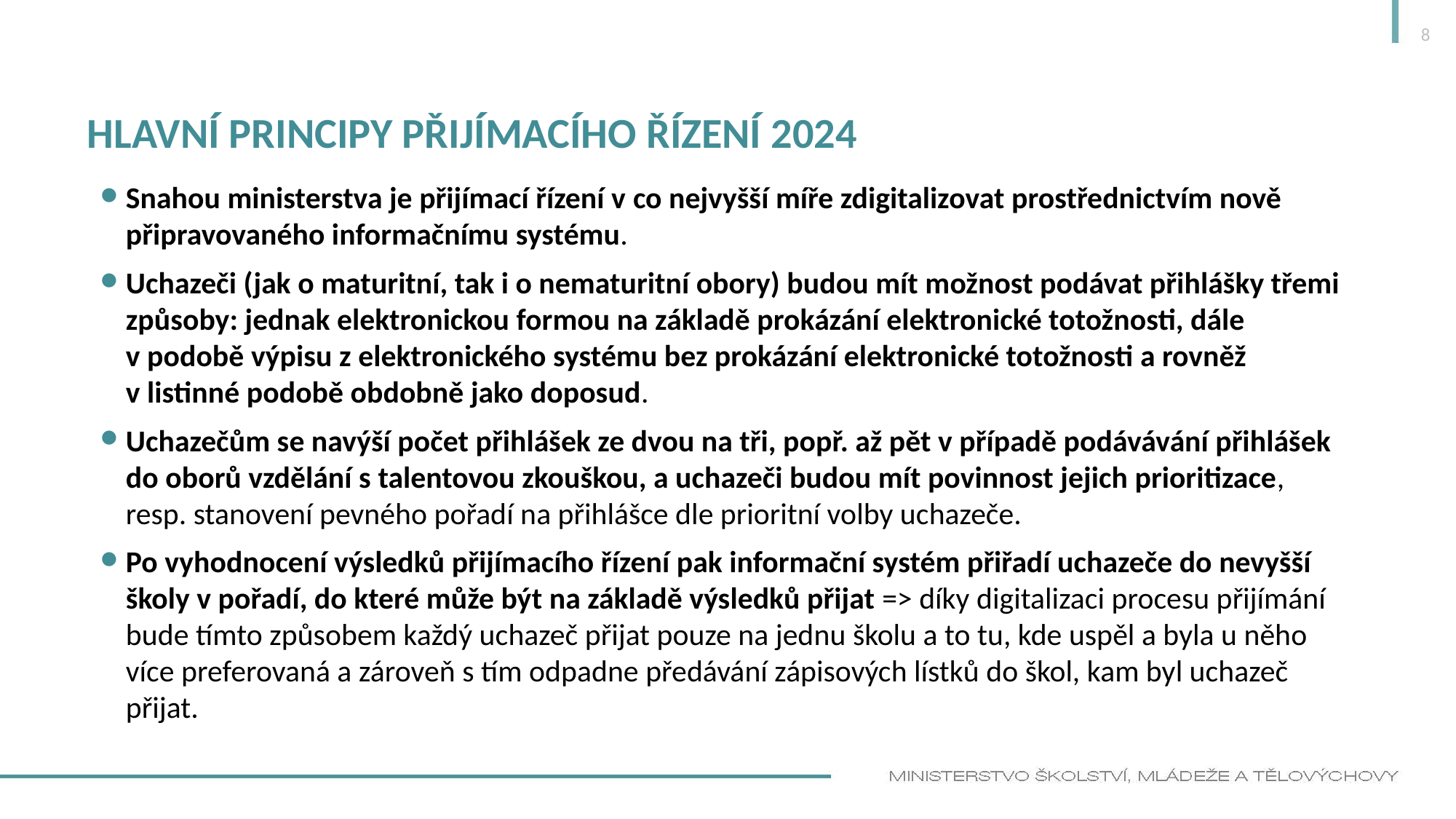

8
# Hlavní principy přijímacího řízení 2024
Snahou ministerstva je přijímací řízení v co nejvyšší míře zdigitalizovat prostřednictvím nově připravovaného informačnímu systému.
Uchazeči (jak o maturitní, tak i o nematuritní obory) budou mít možnost podávat přihlášky třemi způsoby: jednak elektronickou formou na základě prokázání elektronické totožnosti, dále v podobě výpisu z elektronického systému bez prokázání elektronické totožnosti a rovněž v listinné podobě obdobně jako doposud.
Uchazečům se navýší počet přihlášek ze dvou na tři, popř. až pět v případě podávávání přihlášek do oborů vzdělání s talentovou zkouškou, a uchazeči budou mít povinnost jejich prioritizace, resp. stanovení pevného pořadí na přihlášce dle prioritní volby uchazeče.
Po vyhodnocení výsledků přijímacího řízení pak informační systém přiřadí uchazeče do nevyšší školy v pořadí, do které může být na základě výsledků přijat => díky digitalizaci procesu přijímání bude tímto způsobem každý uchazeč přijat pouze na jednu školu a to tu, kde uspěl a byla u něho více preferovaná a zároveň s tím odpadne předávání zápisových lístků do škol, kam byl uchazeč přijat.